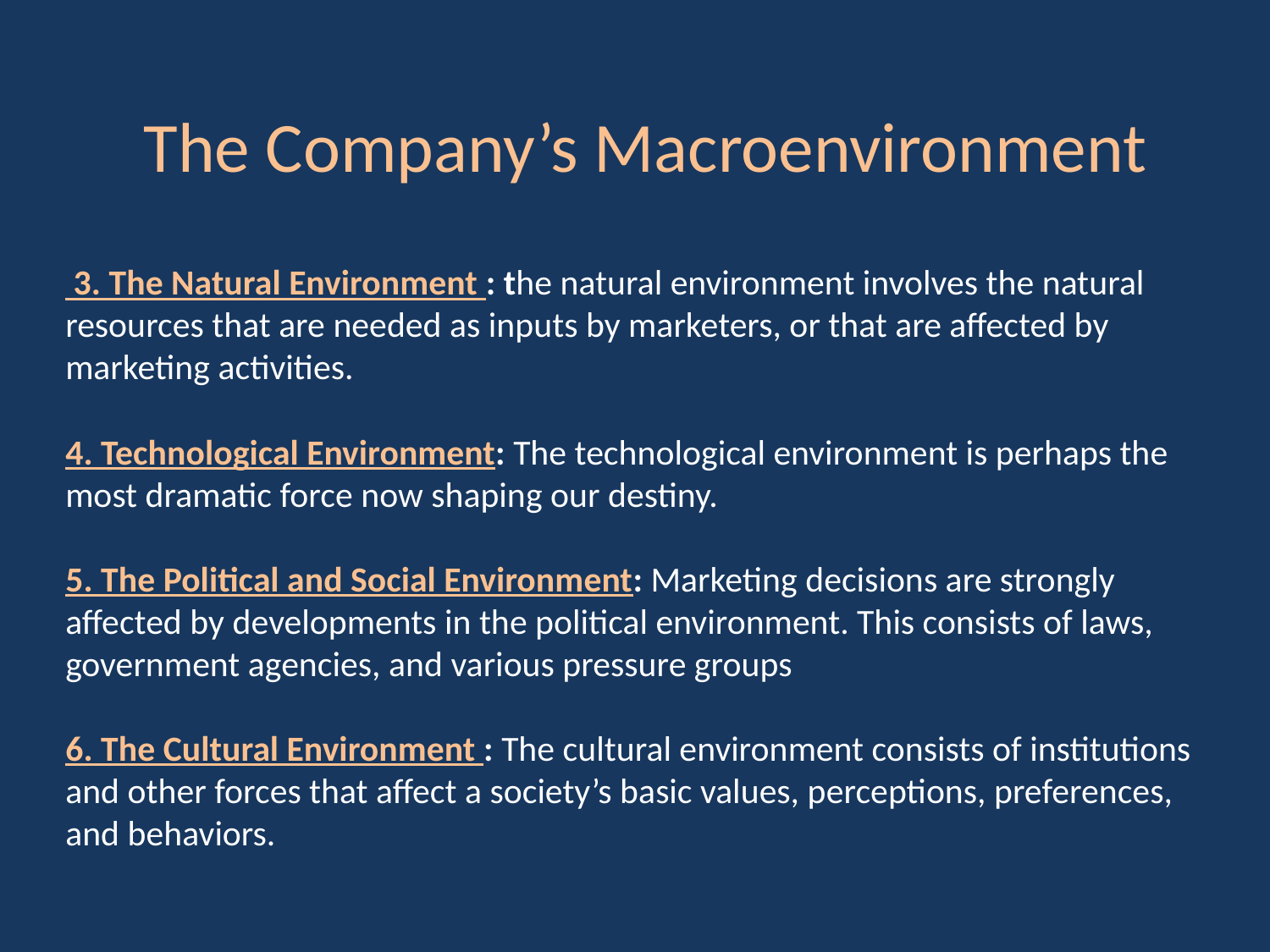

The Company’s Macroenvironment
 3. The Natural Environment : the natural environment involves the natural resources that are needed as inputs by marketers, or that are affected by marketing activities.

4. Technological Environment: The technological environment is perhaps the most dramatic force now shaping our destiny.

5. The Political and Social Environment: Marketing decisions are strongly affected by developments in the political environment. This consists of laws, government agencies, and various pressure groups

6. The Cultural Environment : The cultural environment consists of institutions and other forces that affect a society’s basic values, perceptions, preferences, and behaviors.